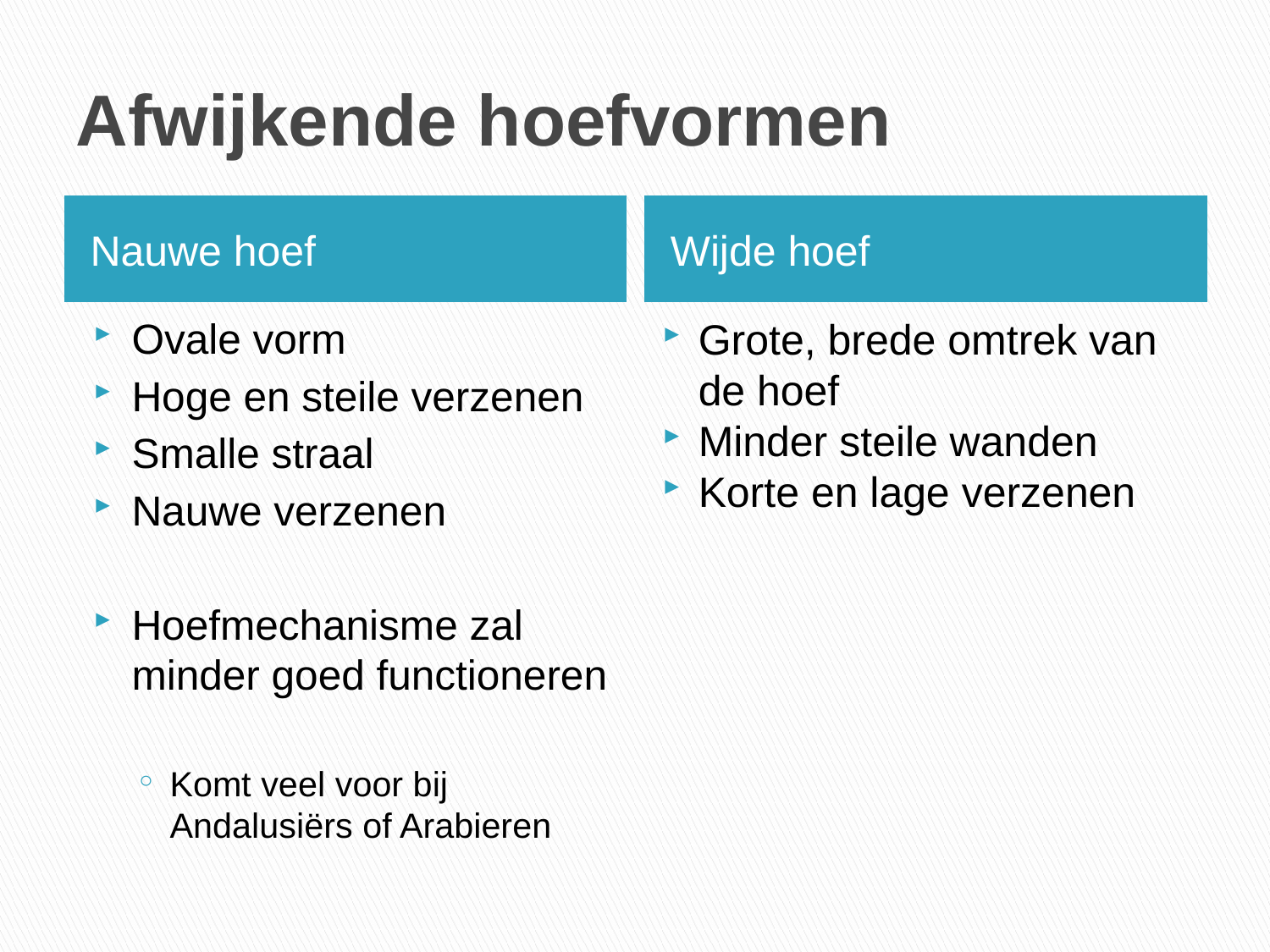

# Afwijkende hoefvormen
Nauwe hoef
Wijde hoef
Ovale vorm
Hoge en steile verzenen
Smalle straal
Nauwe verzenen

Hoefmechanisme zal minder goed functioneren

Komt veel voor bij Andalusiërs of Arabieren

Grote, brede omtrek van de hoef
Minder steile wanden
Korte en lage verzenen